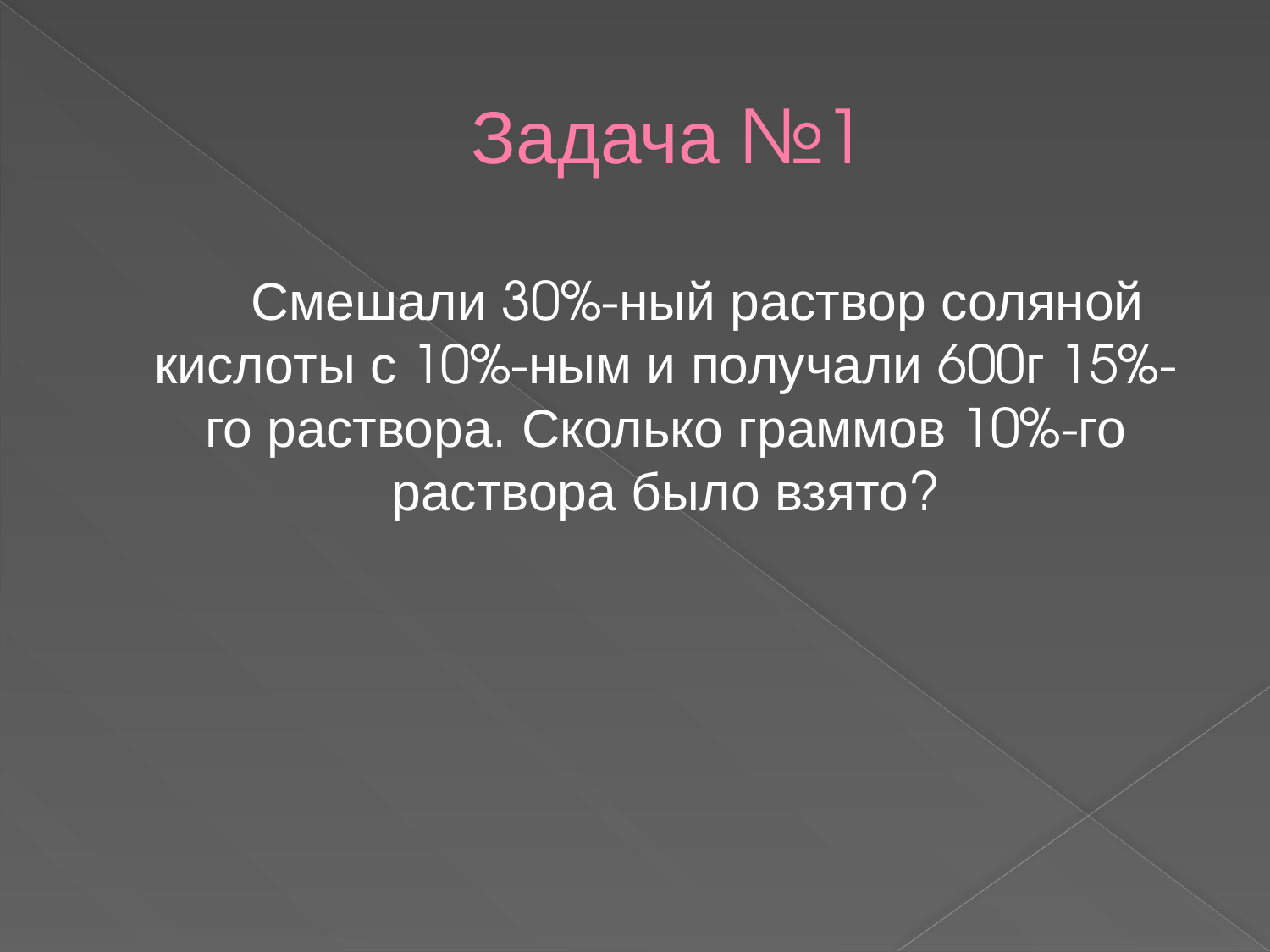

# Задача №1
        Смешали 30%-ный раствор соляной кислоты с 10%-ным и получали 600г 15%-го раствора. Сколько граммов 10%-го раствора было взято?